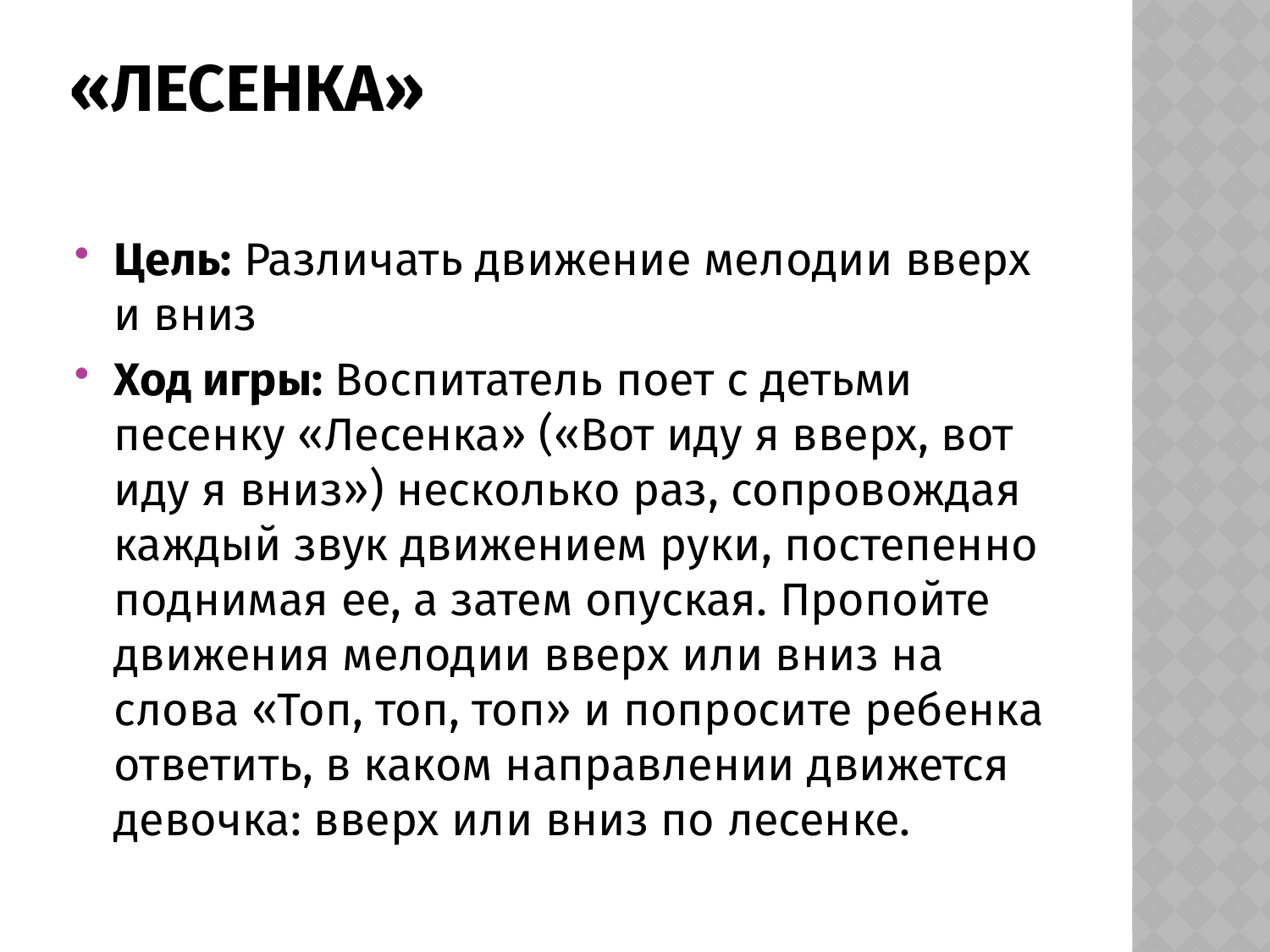

# «Лесенка»
Цель: Различать движение мелодии вверх и вниз
Ход игры: Воспитатель поет с детьми песенку «Лесенка» («Вот иду я вверх, вот иду я вниз») несколько раз, сопровождая каждый звук движением руки, постепенно поднимая ее, а затем опуская. Пропойте движения мелодии вверх или вниз на слова «Топ, топ, топ» и попросите ребенка ответить, в каком направлении движется девочка: вверх или вниз по лесенке.